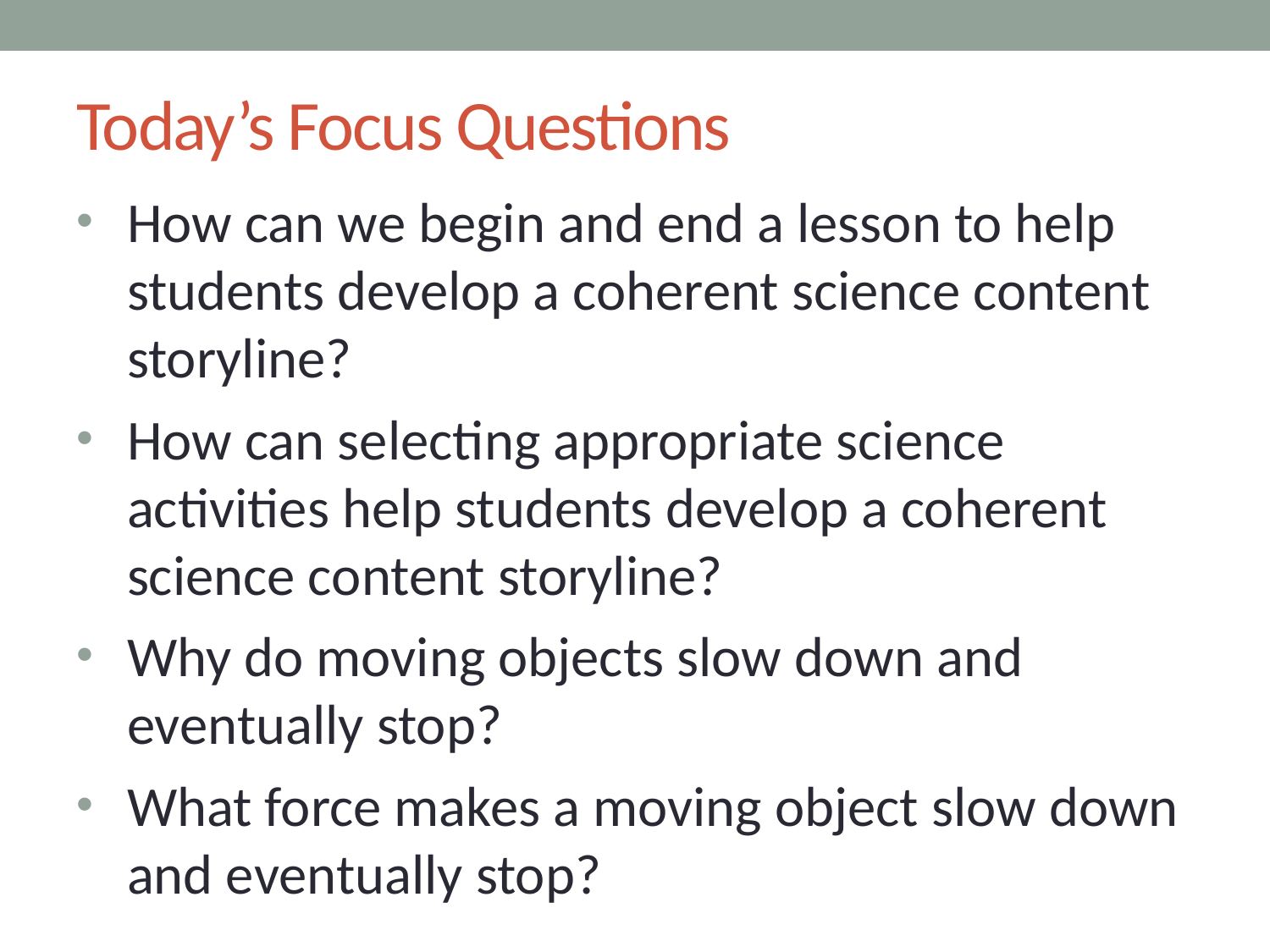

# Today’s Focus Questions
How can we begin and end a lesson to help students develop a coherent science content storyline?
How can selecting appropriate science activities help students develop a coherent science content storyline?
Why do moving objects slow down and eventually stop?
What force makes a moving object slow down and eventually stop?